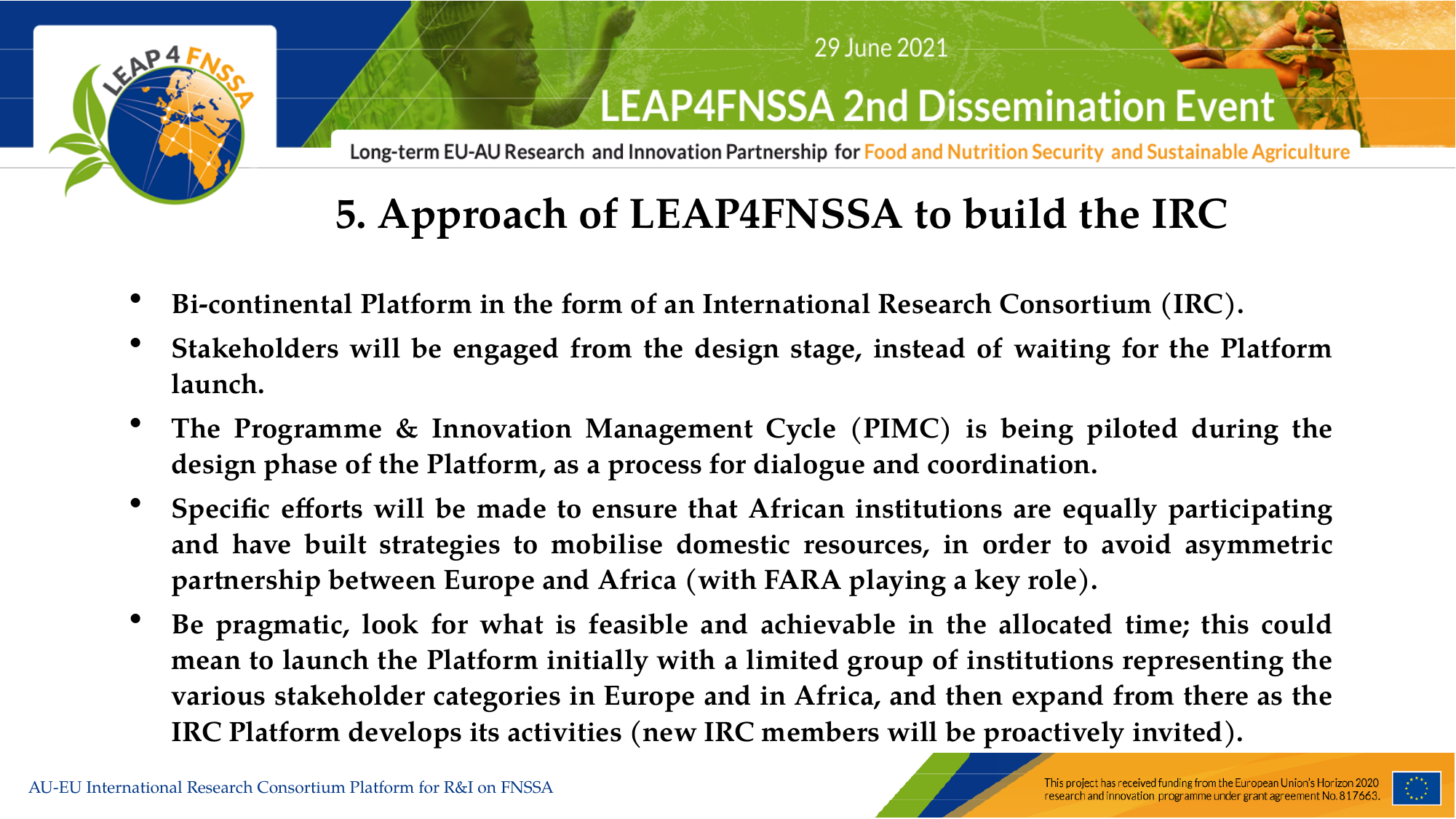

# 5. Approach of LEAP4FNSSA to build the IRC
Bi-continental Platform in the form of an International Research Consortium (IRC).
Stakeholders will be engaged from the design stage, instead of waiting for the Platform launch.
The Programme & Innovation Management Cycle (PIMC) is being piloted during the design phase of the Platform, as a process for dialogue and coordination.
Specific efforts will be made to ensure that African institutions are equally participating and have built strategies to mobilise domestic resources, in order to avoid asymmetric partnership between Europe and Africa (with FARA playing a key role).
Be pragmatic, look for what is feasible and achievable in the allocated time; this could mean to launch the Platform initially with a limited group of institutions representing the various stakeholder categories in Europe and in Africa, and then expand from there as the IRC Platform develops its activities (new IRC members will be proactively invited).
AU-EU International Research Consortium Platform for R&I on FNSSA